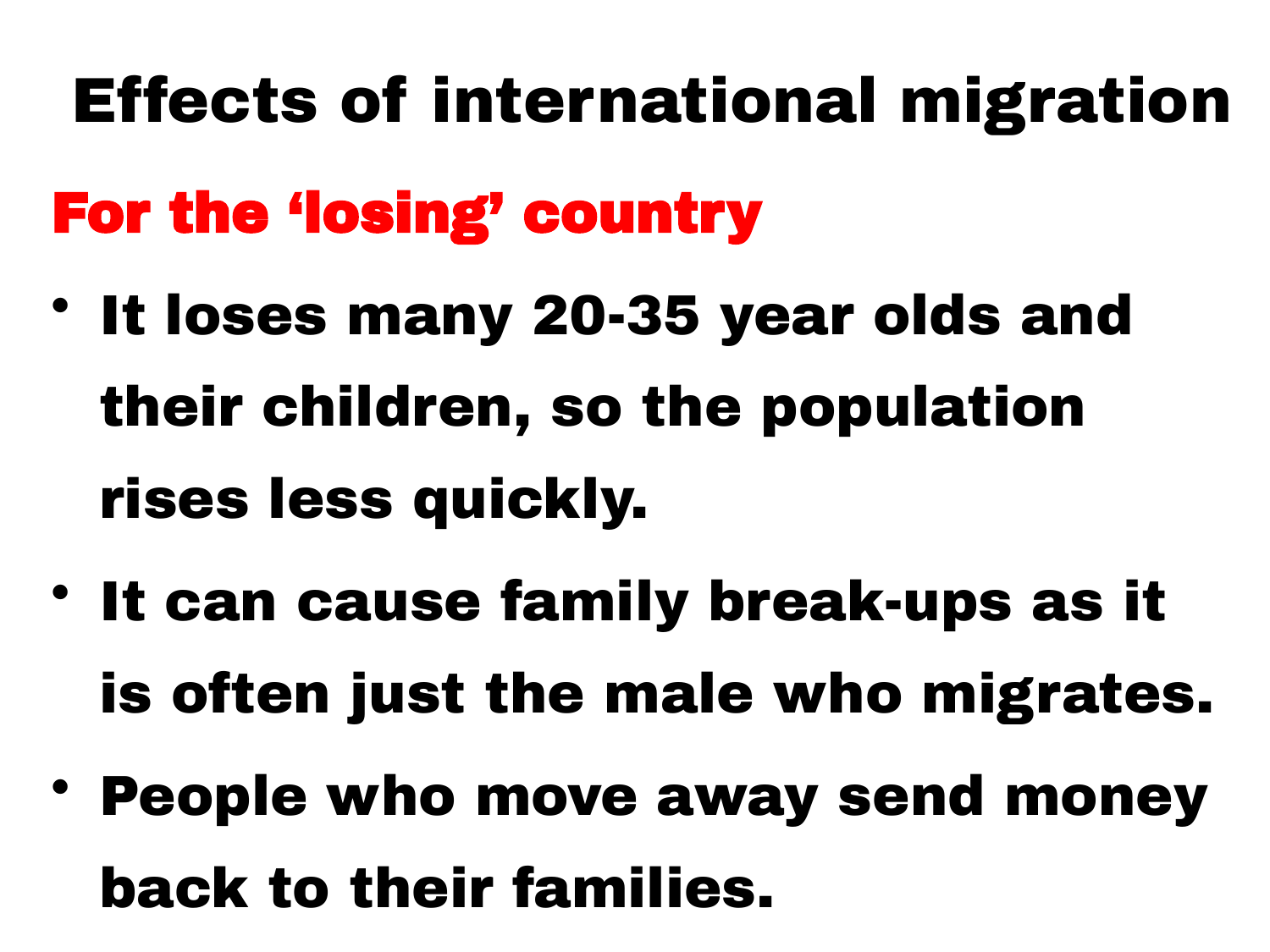

Effects of international migration
For the ‘losing’ country
It loses many 20-35 year olds and their children, so the population rises less quickly.
It can cause family break-ups as it is often just the male who migrates.
People who move away send money back to their families.